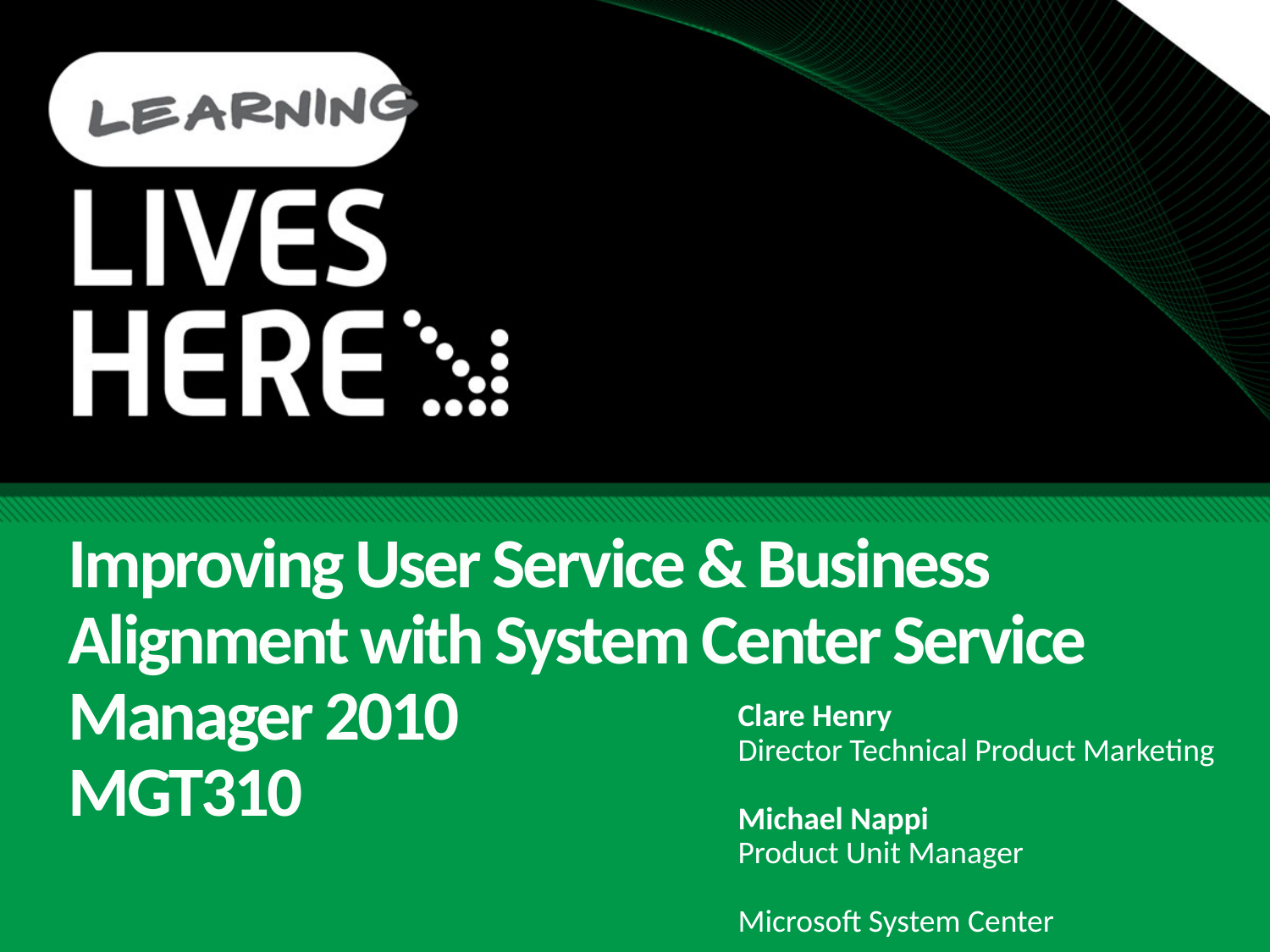

# Improving User Service & Business Alignment with System Center Service Manager 2010 MGT310
Clare Henry
Director Technical Product Marketing

Michael Nappi
Product Unit Manager

Microsoft System Center